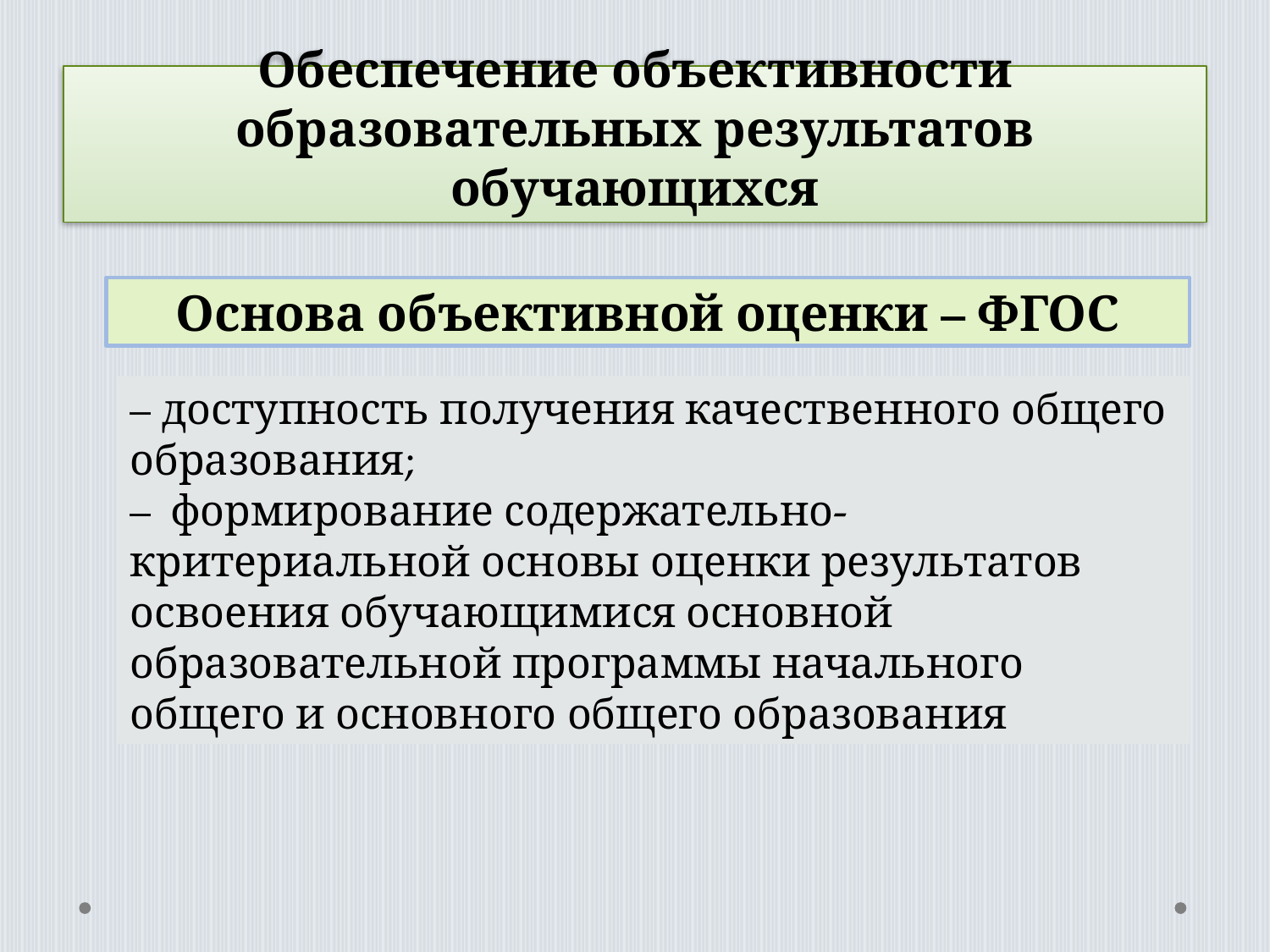

# Обеспечение объективности образовательных результатов обучающихся
Основа объективной оценки – ФГОС
– доступность получения качественного общего образования;
–  формирование содержательно-критериальной основы оценки результатов освоения обучающимися основной образовательной программы начального общего и основного общего образования